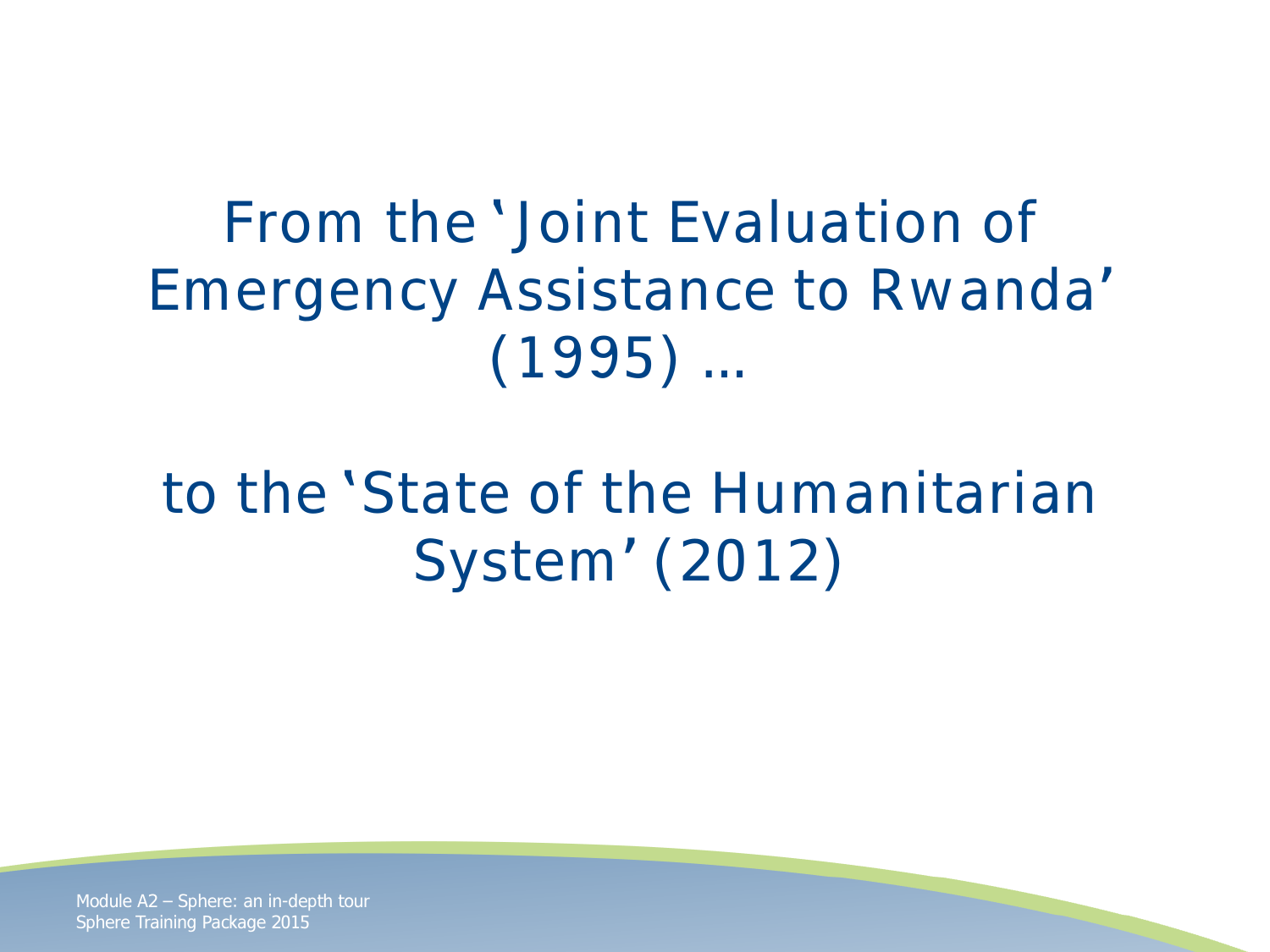

# From the ‘Joint Evaluation of Emergency Assistance to Rwanda’ (1995) … to the ‘State of the Humanitarian System’ (2012)
Module A2 – Sphere: an in-depth tour
Sphere Training Package 2015